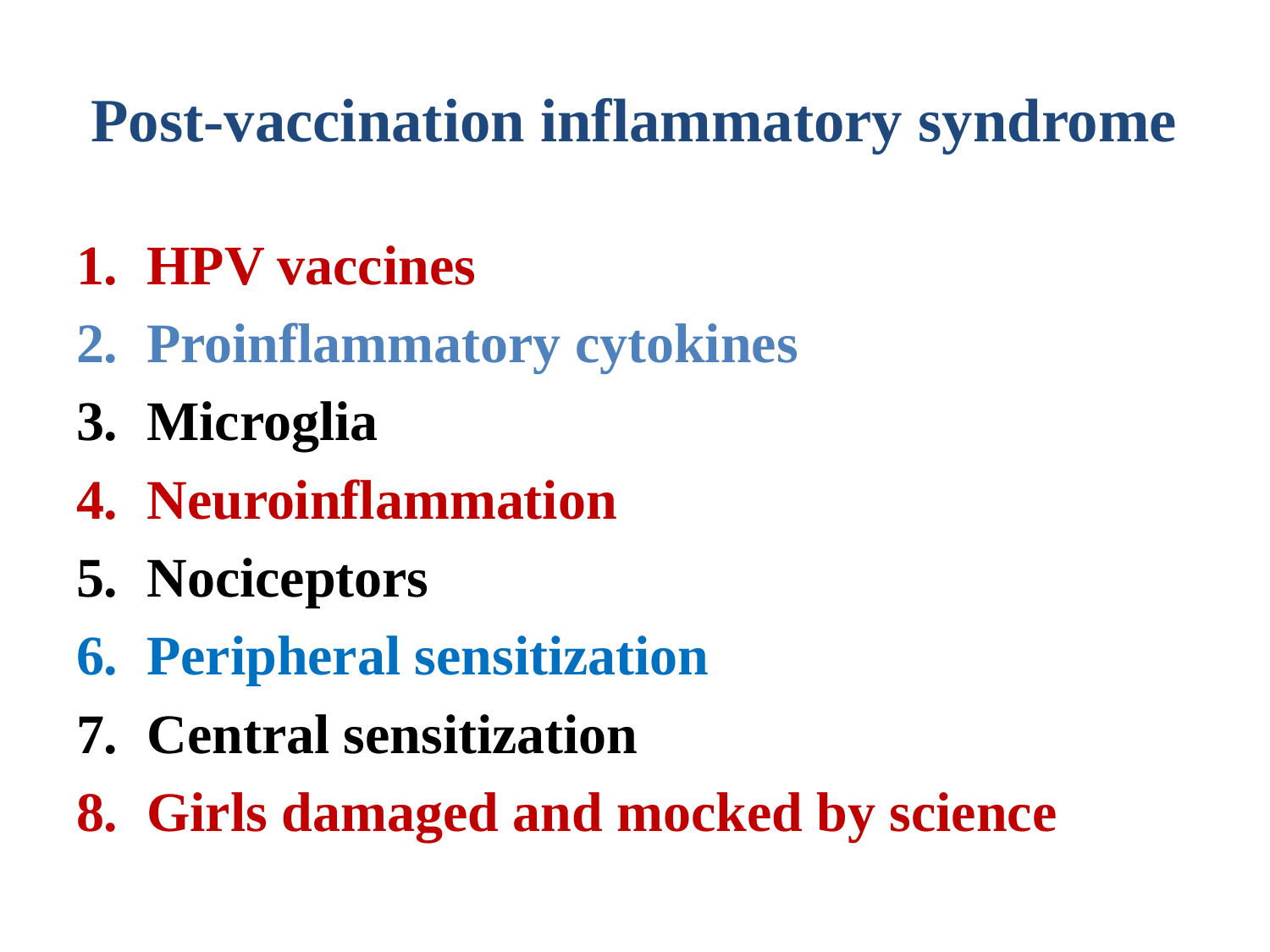

# Post-vaccination inflammatory syndrome
HPV vaccines
Proinflammatory cytokines
Microglia
Neuroinflammation
Nociceptors
Peripheral sensitization
Central sensitization
Girls damaged and mocked by science